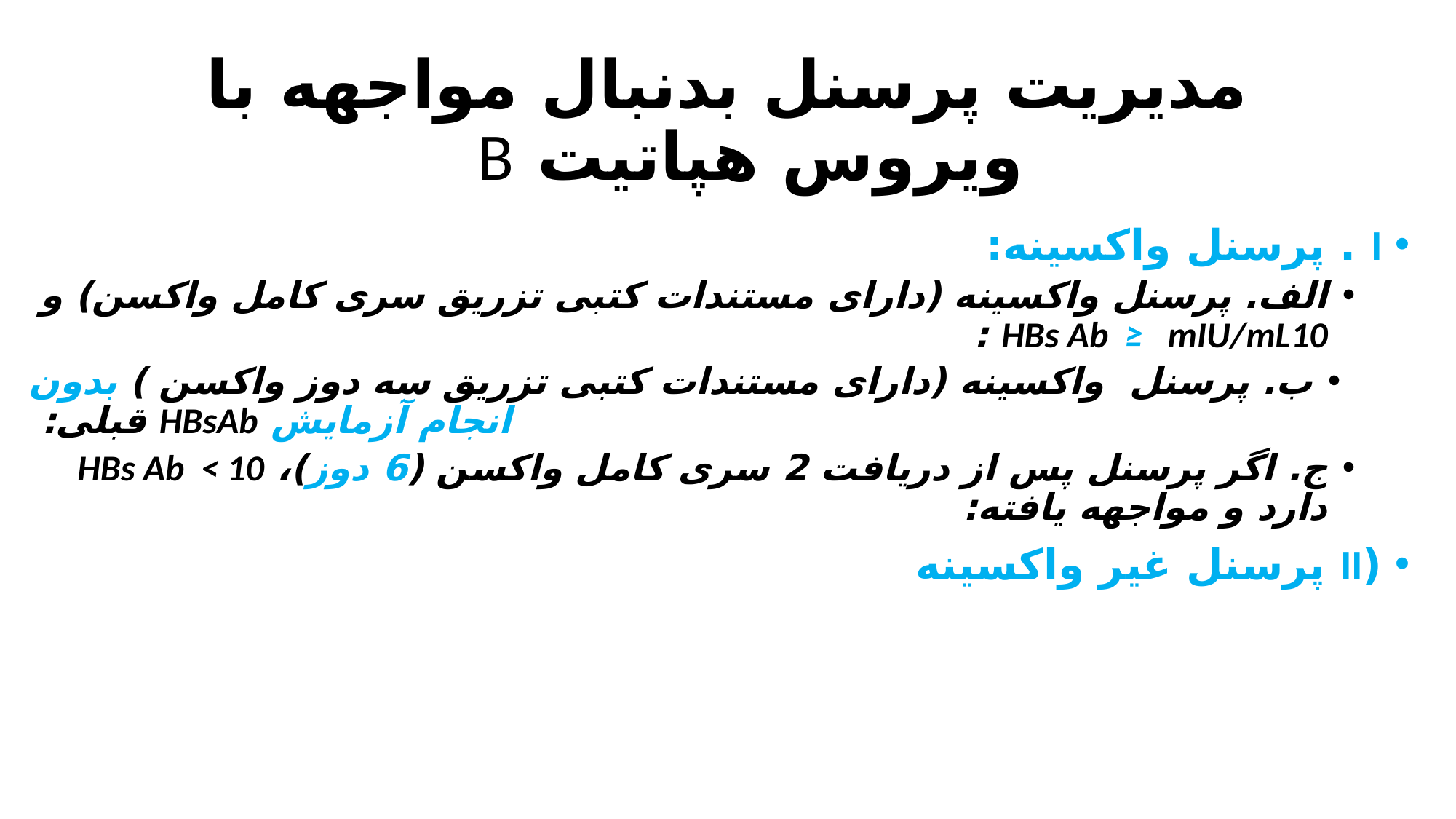

# مدیریت پرسنل بدنبال مواجهه با ویروس هپاتیت B
I . پرسنل واکسینه:
الف. پرسنل واکسینه (دارای مستندات کتبی تزریق سری کامل واکسن) و HBs Ab  ≥   mIU/mL10 :
ب. پرسنل  واکسینه (دارای مستندات کتبی تزریق سه دوز واکسن ) بدون انجام آزمایش HBsAb قبلی:
ج. اگر پرسنل پس از دریافت 2 سری کامل واکسن (6 دوز)، HBs Ab  < 10 دارد و مواجهه یافته:
(II پرسنل غیر واکسینه